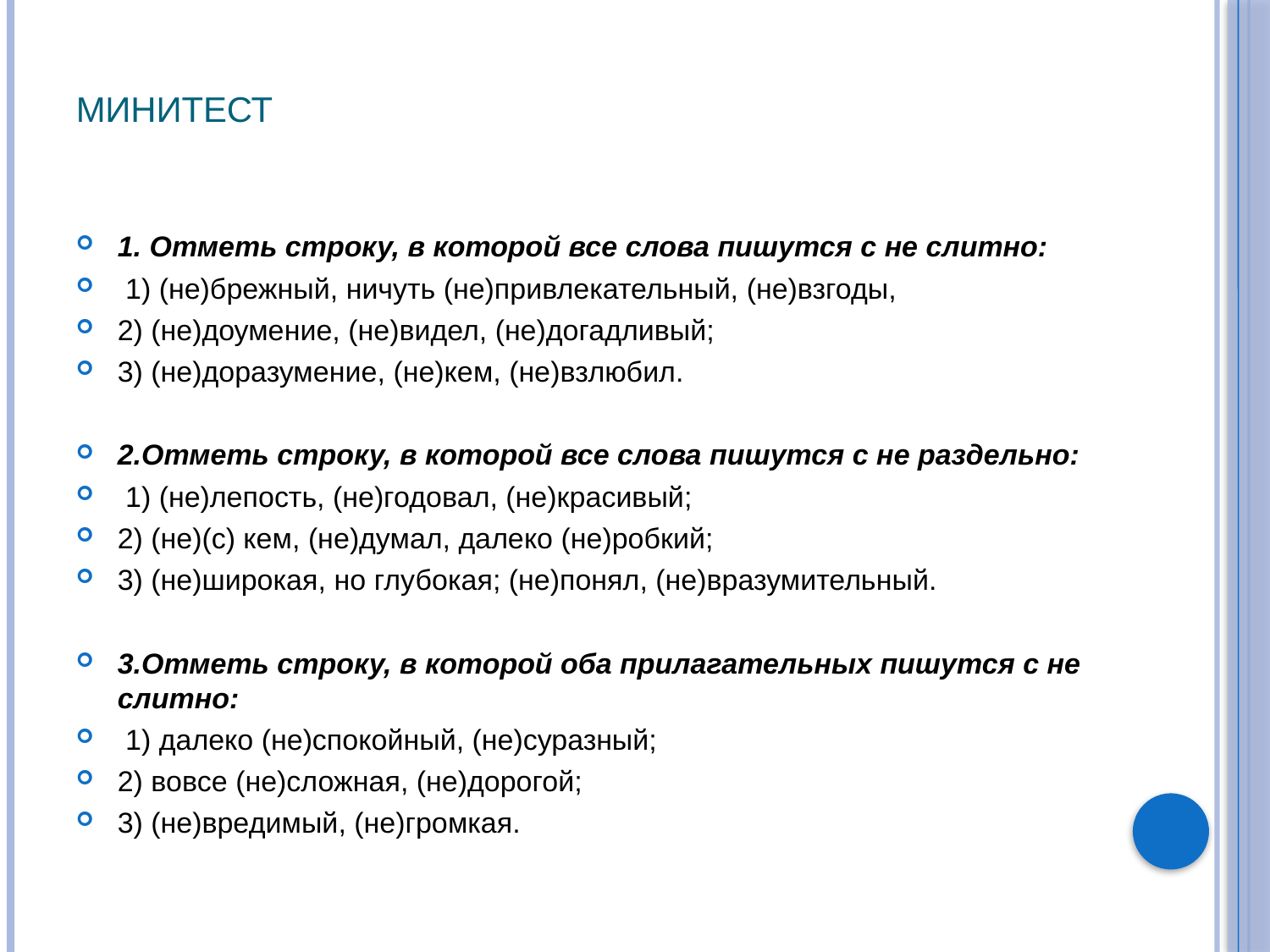

# Минитест
1. Отметь строку, в которой все слова пишутся с не слитно:
 1) (не)брежный, ничуть (не)привлекательный, (не)взгоды,
2) (не)доумение, (не)видел, (не)догадливый;
3) (не)доразумение, (не)кем, (не)взлюбил.

2.Отметь строку, в которой все слова пишутся с не раздельно:
 1) (не)лепость, (не)годовал, (не)красивый;
2) (не)(с) кем, (не)думал, далеко (не)робкий;
3) (не)широкая, но глубокая; (не)понял, (не)вразумительный.

3.Отметь строку, в которой оба прилагательных пишутся с не слитно:
 1) далеко (не)спокойный, (не)суразный;
2) вовсе (не)сложная, (не)дорогой;
3) (не)вредимый, (не)громкая.